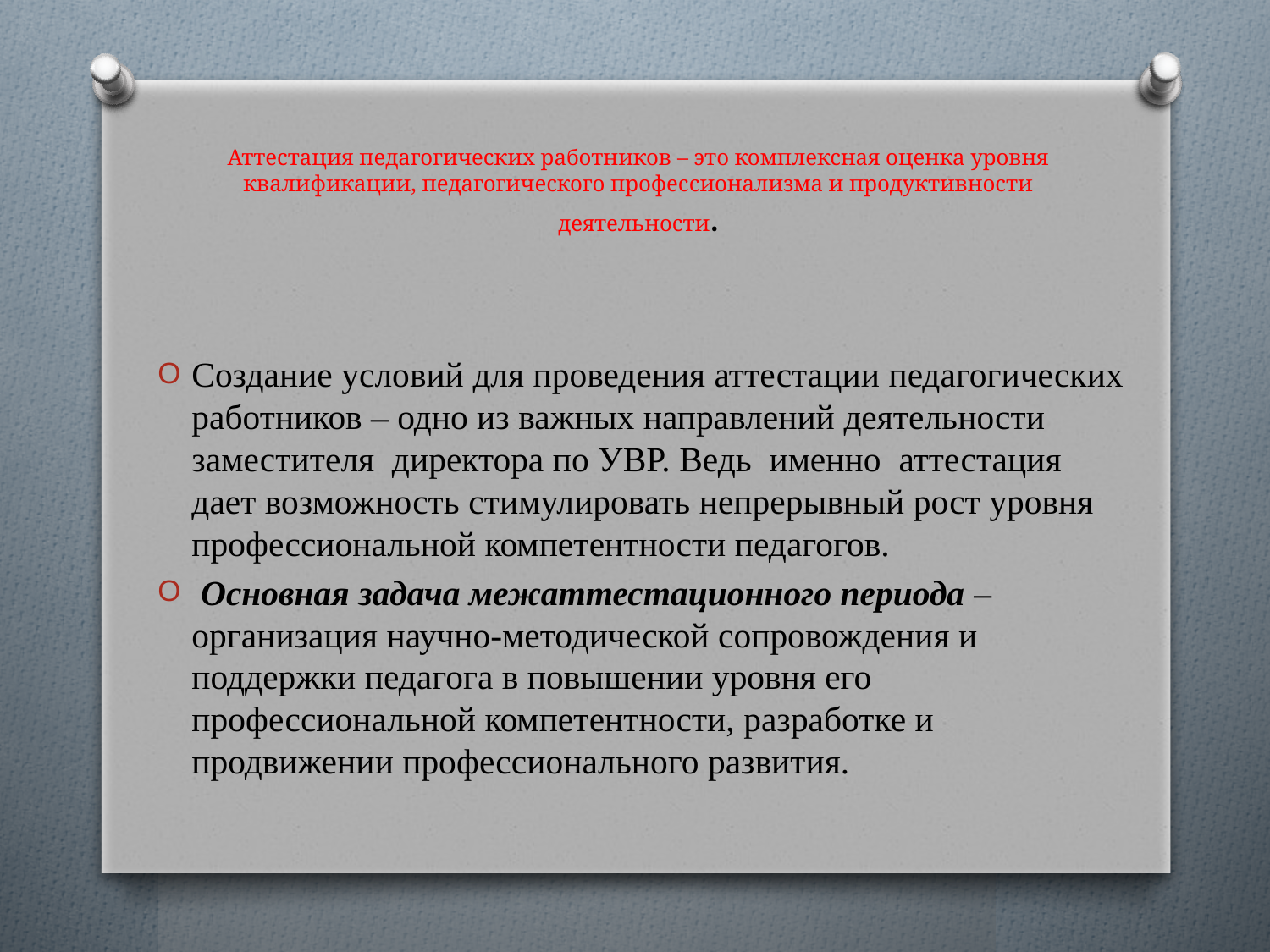

# Аттестация педагогических работников – это комплексная оценка уровня квалификации, педагогического профессионализма и продуктивности деятельности.
Создание условий для проведения аттестации педагогических работников – одно из важных направлений деятельности заместителя  директора по УВР. Ведь  именно  аттестация дает возможность стимулировать непрерывный рост уровня профессиональной компетентности педагогов.
 Основная задача межаттестационного периода – организация научно-методической сопровождения и поддержки педагога в повышении уровня его профессиональной компетентности, разработке и продвижении профессионального развития.